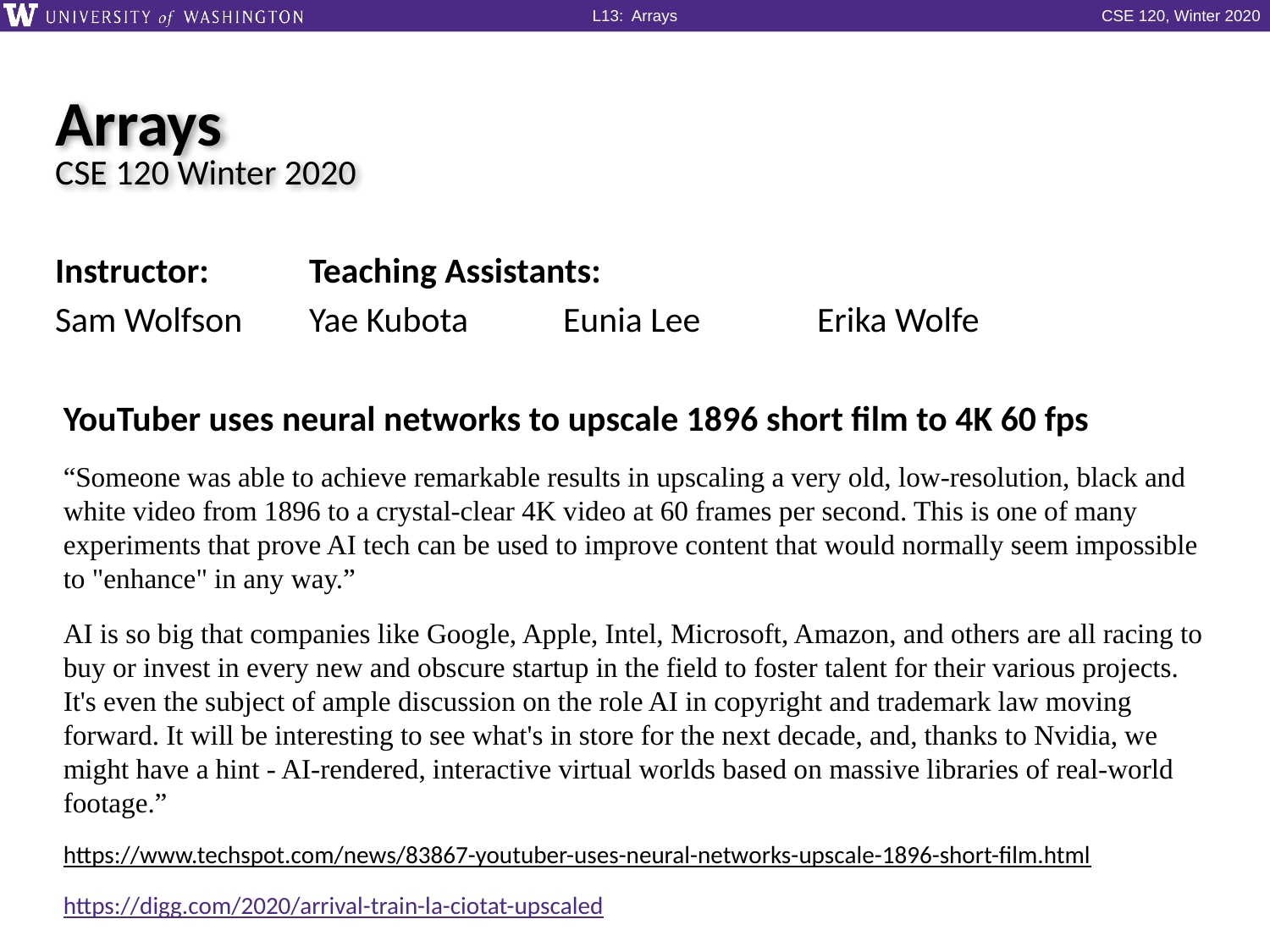

# Arrays CSE 120 Winter 2020
Instructor: 	Teaching Assistants:
Sam Wolfson	Yae Kubota	Eunia Lee	Erika Wolfe
YouTuber uses neural networks to upscale 1896 short film to 4K 60 fps
“Someone was able to achieve remarkable results in upscaling a very old, low-resolution, black and white video from 1896 to a crystal-clear 4K video at 60 frames per second. This is one of many experiments that prove AI tech can be used to improve content that would normally seem impossible to "enhance" in any way.”
AI is so big that companies like Google, Apple, Intel, Microsoft, Amazon, and others are all racing to buy or invest in every new and obscure startup in the field to foster talent for their various projects. It's even the subject of ample discussion on the role AI in copyright and trademark law moving forward. It will be interesting to see what's in store for the next decade, and, thanks to Nvidia, we might have a hint - AI-rendered, interactive virtual worlds based on massive libraries of real-world footage.”
https://www.techspot.com/news/83867-youtuber-uses-neural-networks-upscale-1896-short-film.html
https://digg.com/2020/arrival-train-la-ciotat-upscaled